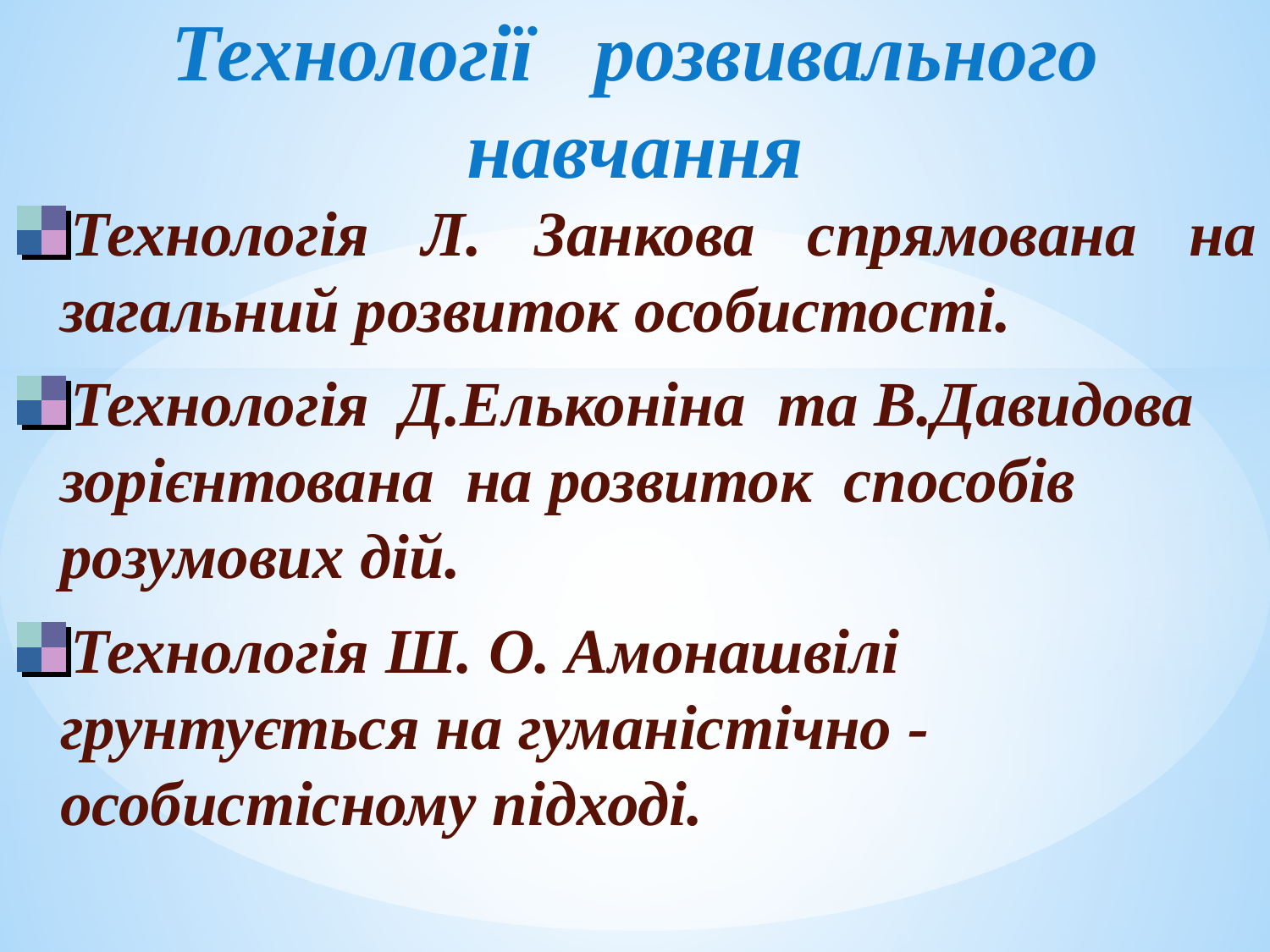

# Технології   розвивального навчання
Технологія Л. Занкова спрямована на загальний розвиток особистості.
Технологія  Д.Ельконіна  та В.Давидова  зорієнтована  на розвиток  способів  розумових дій.
Технологія Ш. О. Амонашвілі  грунтується на гуманістічно - особистісному підході.